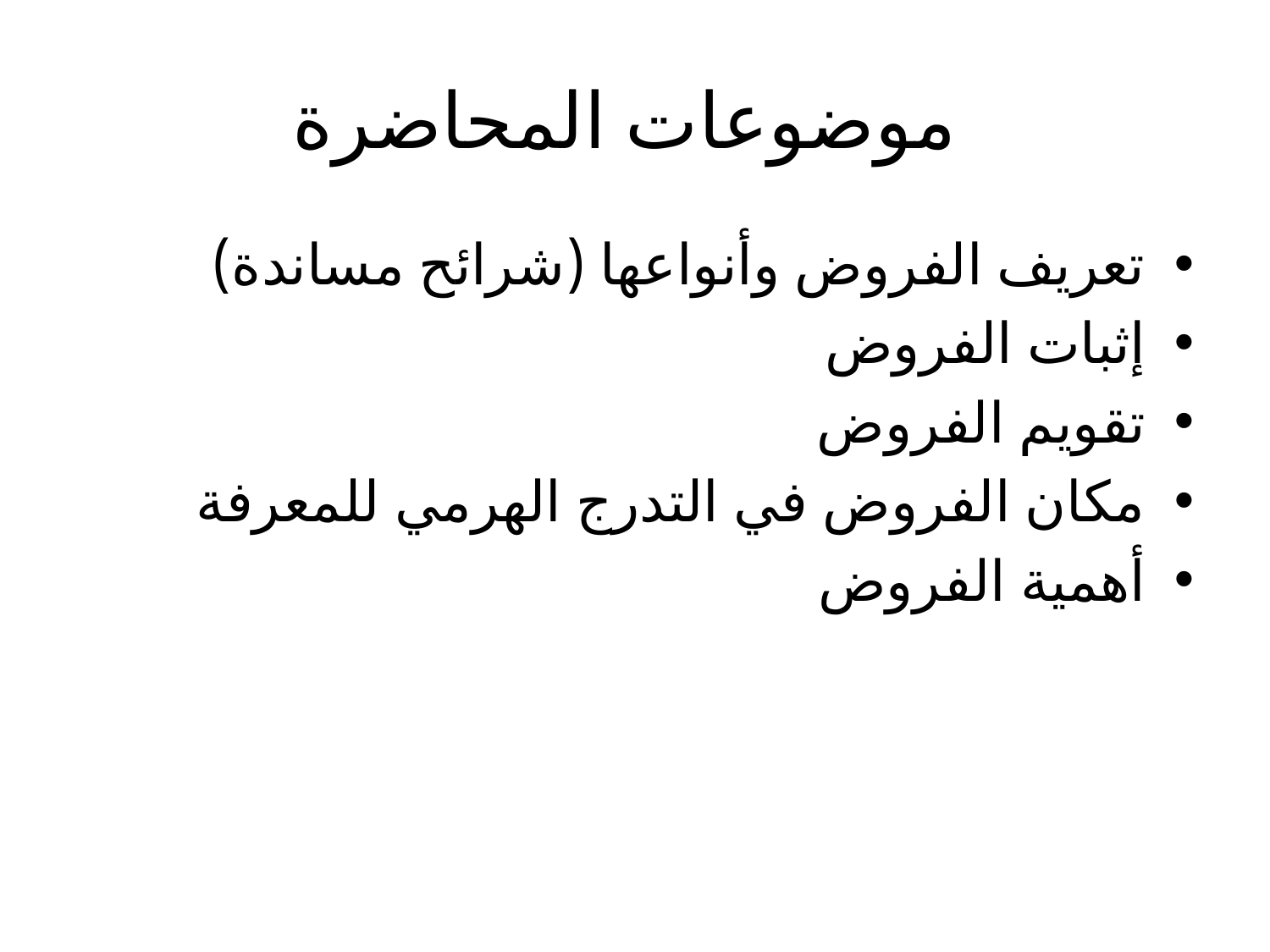

# موضوعات المحاضرة
تعريف الفروض وأنواعها (شرائح مساندة)
إثبات الفروض
تقويم الفروض
مكان الفروض في التدرج الهرمي للمعرفة
أهمية الفروض